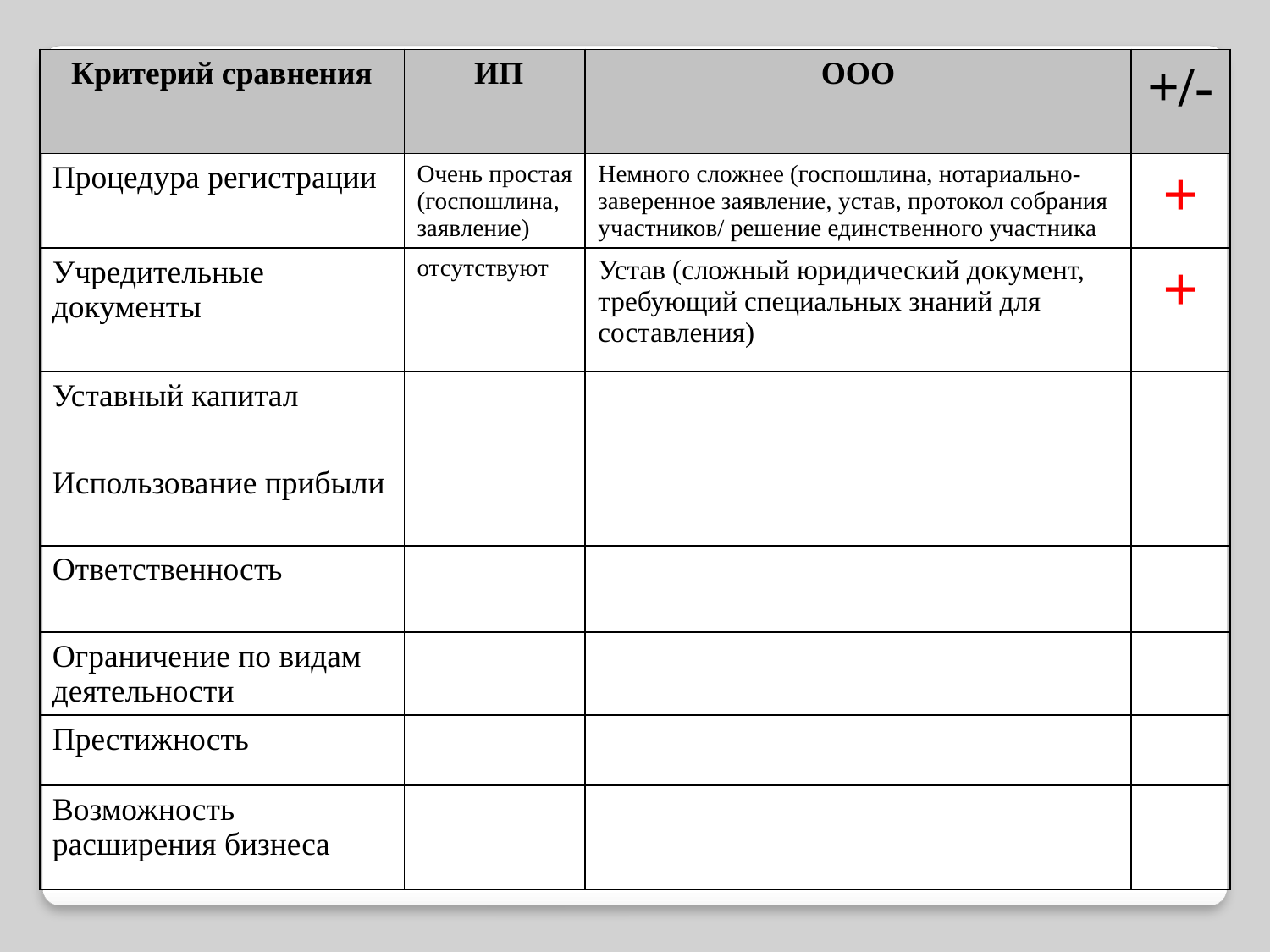

| Критерий сравнения | ИП | ООО | +/- |
| --- | --- | --- | --- |
| Процедура регистрации | Очень простая (госпошлина, заявление) | Немного сложнее (госпошлина, нотариально-заверенное заявление, устав, протокол собрания участников/ решение единственного участника | + |
| Учредительные документы | отсутствуют | Устав (сложный юридический документ, требующий специальных знаний для составления) | + |
| Уставный капитал |  |  |  |
| Использование прибыли |  |  |  |
| Ответственность |  |  |  |
| Ограничение по видам деятельности |  |  |  |
| Престижность |  |  |  |
| Возможность расширения бизнеса |  |  |  |